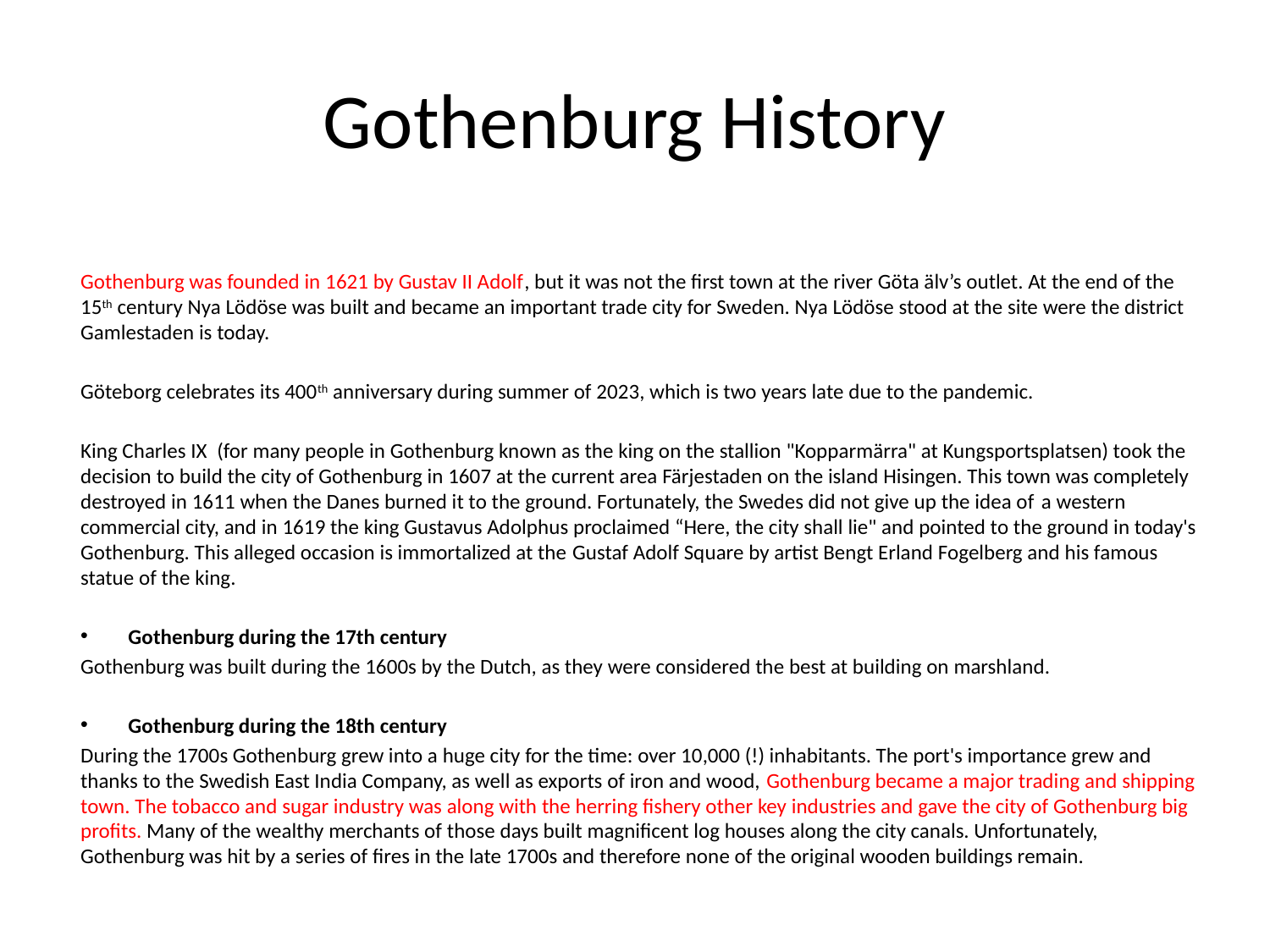

# Gothenburg History
Gothenburg was founded in 1621 by Gustav II Adolf, but it was not the first town at the river Göta älv’s outlet. At the end of the 15th century Nya Lödöse was built and became an important trade city for Sweden. Nya Lödöse stood at the site were the district Gamlestaden is today.

Göteborg celebrates its 400th anniversary during summer of 2023, which is two years late due to the pandemic.

King Charles IX  (for many people in Gothenburg known as the king on the stallion "Kopparmärra" at Kungsportsplatsen) took the decision to build the city of Gothenburg in 1607 at the current area Färjestaden on the island Hisingen. This town was completely destroyed in 1611 when the Danes burned it to the ground. Fortunately, the Swedes did not give up the idea of ​​a western commercial city, and in 1619 the king Gustavus Adolphus proclaimed “Here, the city shall lie" and pointed to the ground in today's Gothenburg. This alleged occasion is immortalized at the Gustaf Adolf Square by artist Bengt Erland Fogelberg and his famous statue of the king.

Gothenburg during the 17th century
Gothenburg was built during the 1600s by the Dutch, as they were considered the best at building on marshland.

Gothenburg during the 18th century
During the 1700s Gothenburg grew into a huge city for the time: over 10,000 (!) inhabitants. The port's importance grew and thanks to the Swedish East India Company, as well as exports of iron and wood, Gothenburg became a major trading and shipping town. The tobacco and sugar industry was along with the herring fishery other key industries and gave the city of Gothenburg big profits. Many of the wealthy merchants of those days built magnificent log houses along the city canals. Unfortunately, Gothenburg was hit by a series of fires in the late 1700s and therefore none of the original wooden buildings remain.